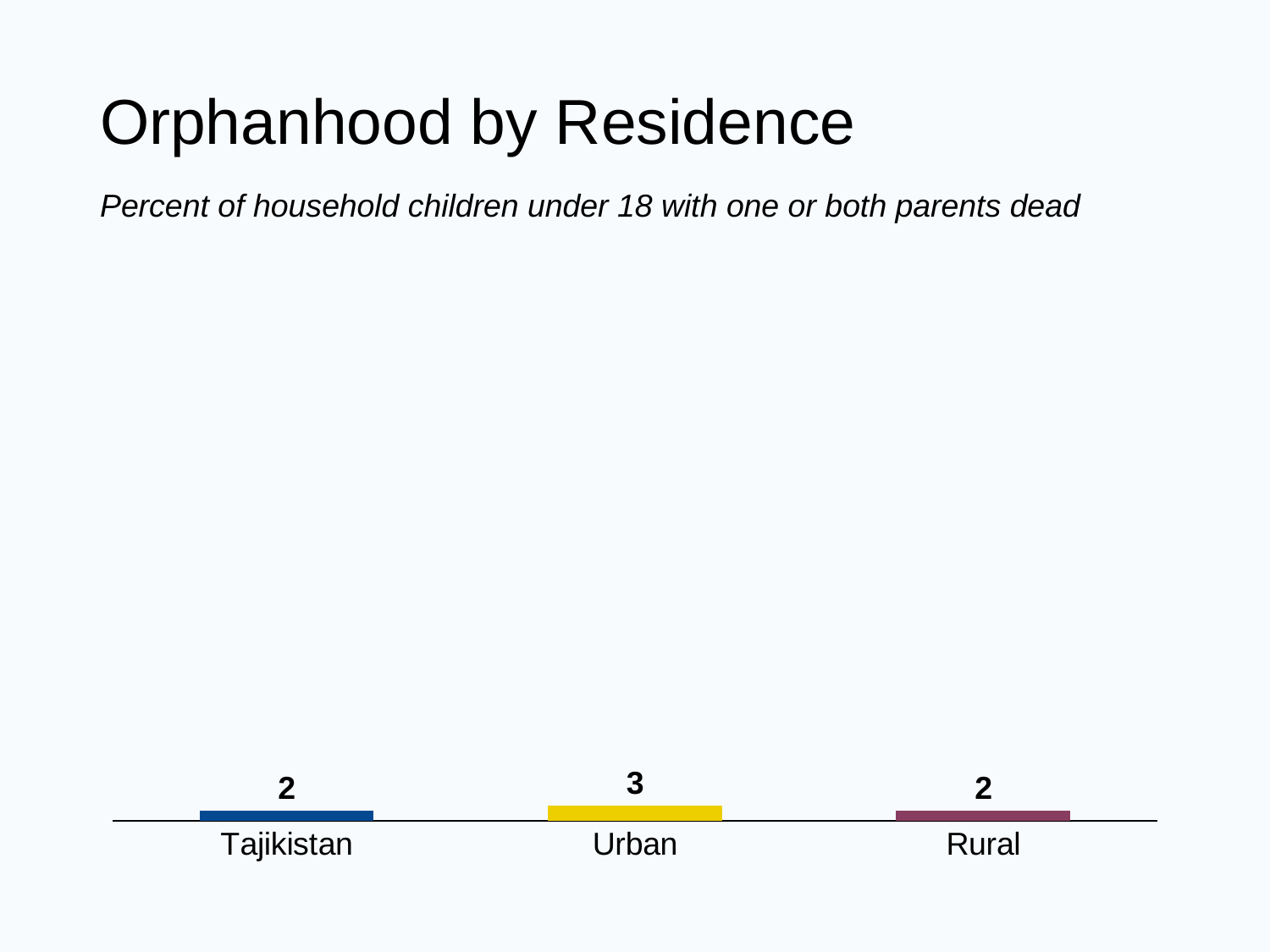

# Orphanhood by Residence
Percent of household children under 18 with one or both parents dead

### Chart

| Category | Tajikistan |
|---|---|
| Tajikistan | 2.0 |
| Urban | 3.0 |
| Rural | 2.0 |